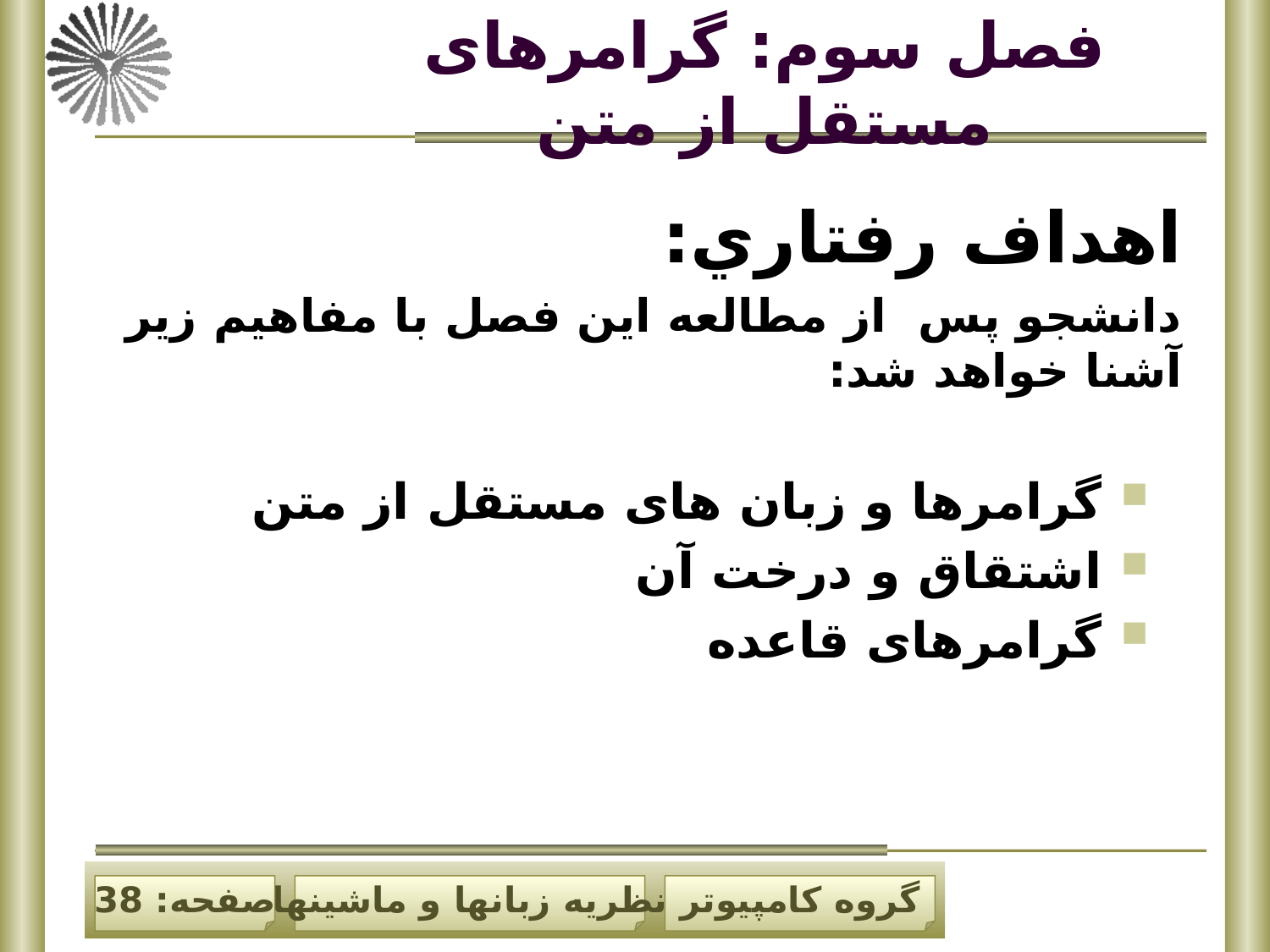

فصل سوم: گرامرهای مستقل از متن
اهداف رفتاري:
دانشجو پس  از مطالعه اين فصل با مفاهيم زير آشنا خواهد شد:

 گرامرها و زبان های مستقل از متن
 اشتقاق و درخت آن
 گرامرهای قاعده